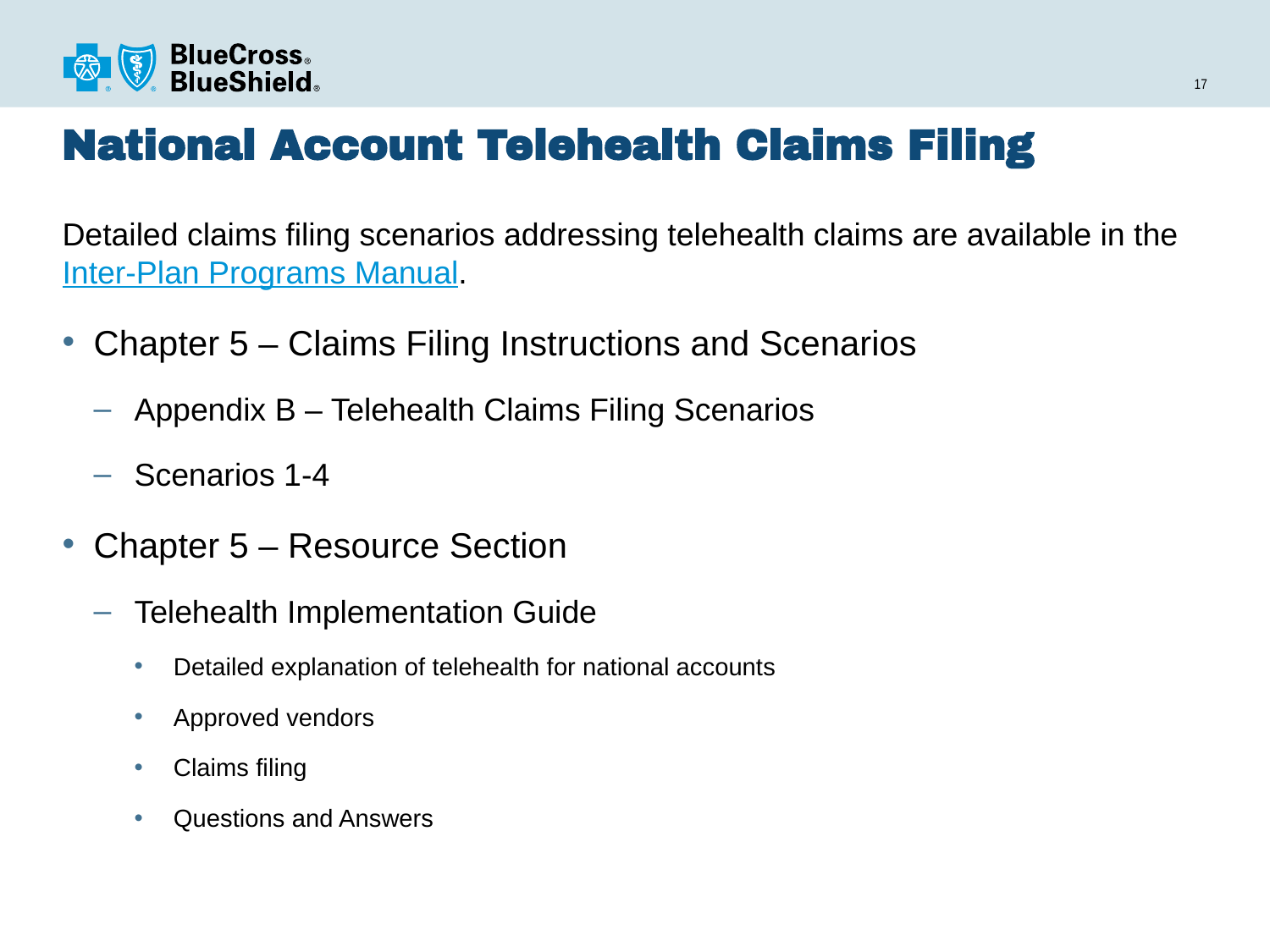

# National Account Telehealth Claims Filing
Detailed claims filing scenarios addressing telehealth claims are available in the Inter-Plan Programs Manual.
Chapter 5 – Claims Filing Instructions and Scenarios
Appendix B – Telehealth Claims Filing Scenarios
Scenarios 1-4
Chapter 5 – Resource Section
Telehealth Implementation Guide
Detailed explanation of telehealth for national accounts
Approved vendors
Claims filing
Questions and Answers